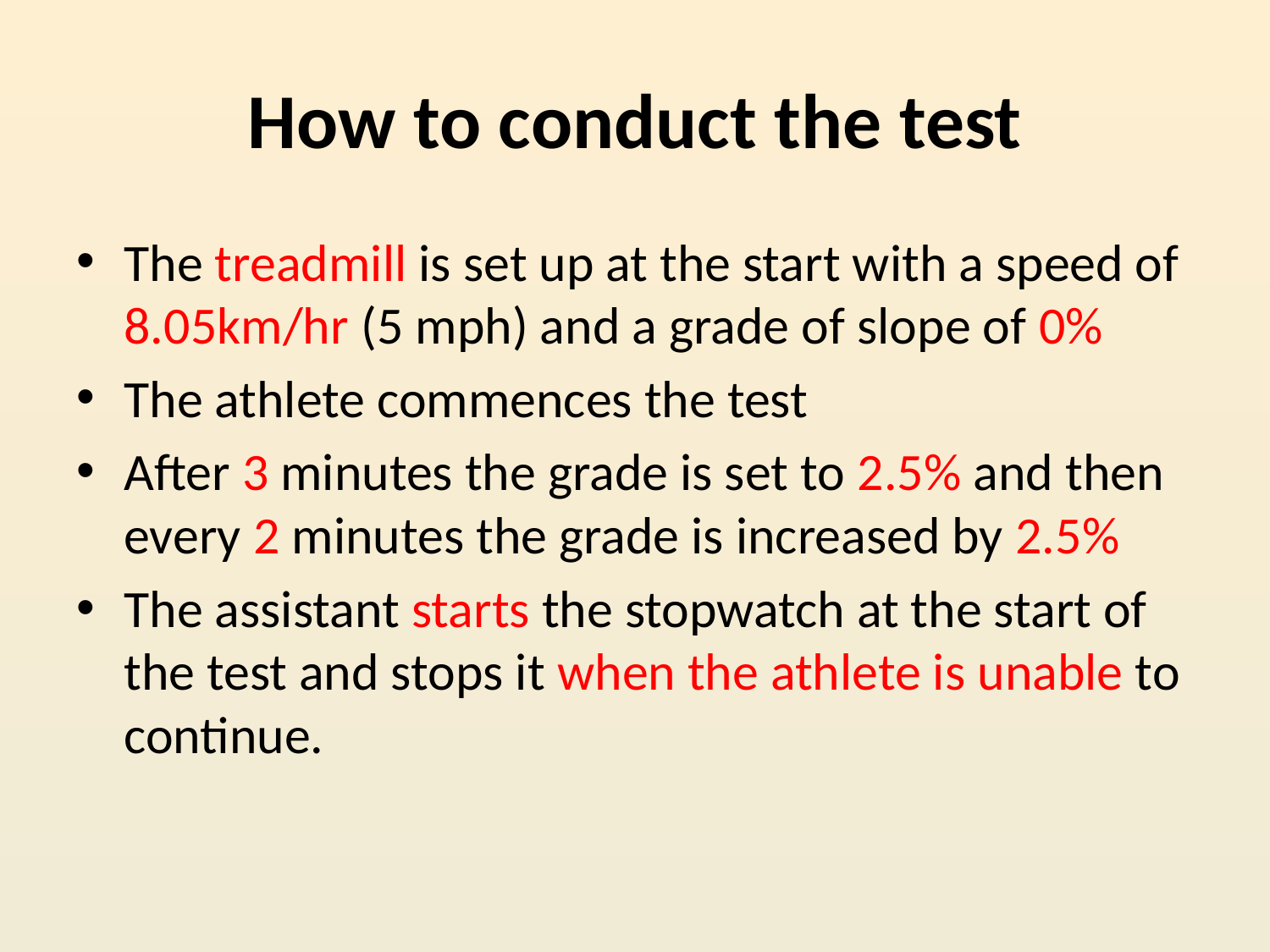

# How to conduct the test
The treadmill is set up at the start with a speed of 8.05km/hr (5 mph) and a grade of slope of 0%
The athlete commences the test
After 3 minutes the grade is set to 2.5% and then every 2 minutes the grade is increased by 2.5%
The assistant starts the stopwatch at the start of the test and stops it when the athlete is unable to continue.
12